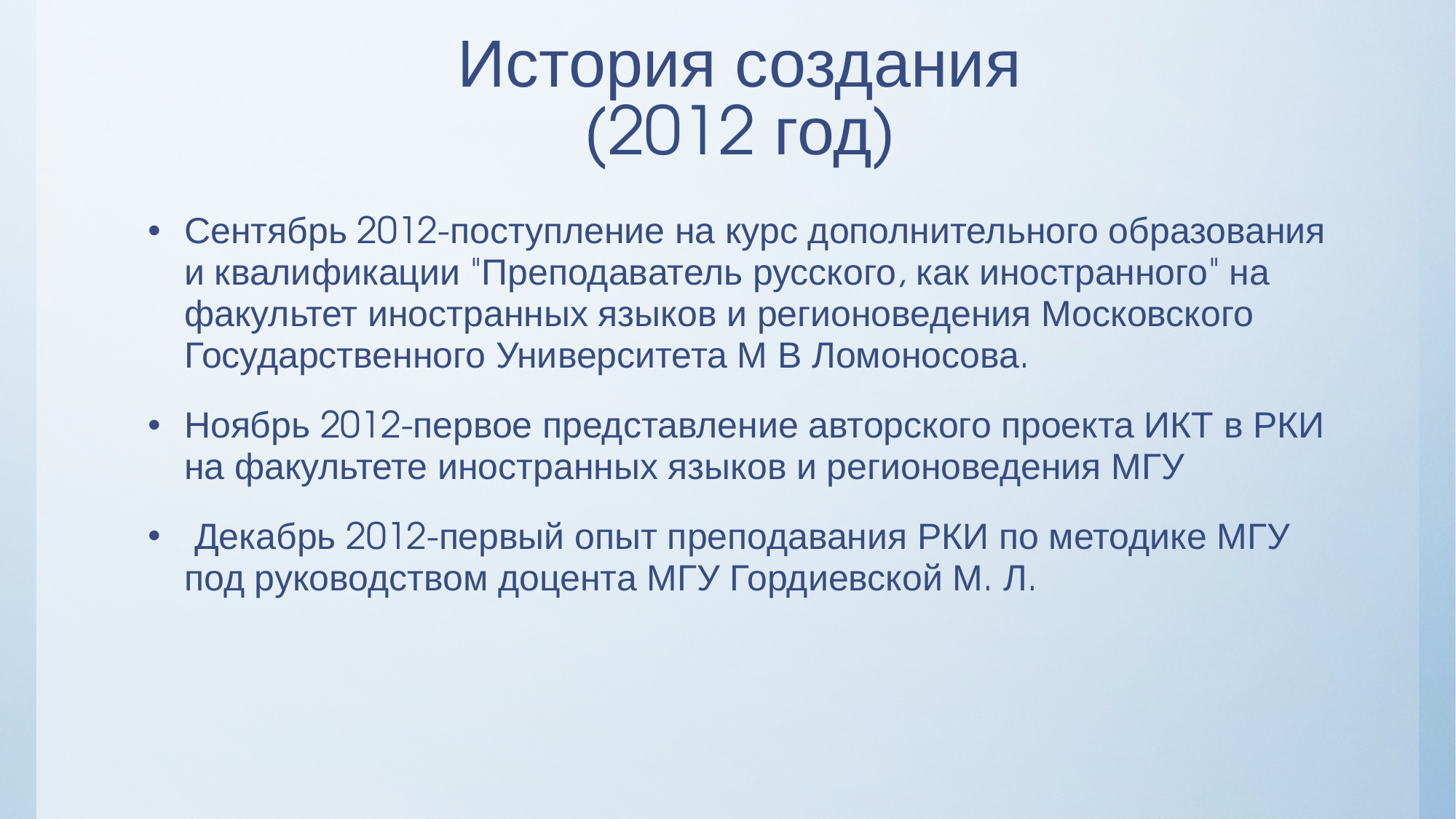

# История создания (2012 год)
Сентябрь 2012-поступление на курс дополнительного образования и квалификации "Преподаватель русского, как иностранного" на факультет иностранных языков и регионоведения Московского Государственного Университета М В Ломоносова.
Ноябрь 2012-первое представление авторского проекта ИКТ в РКИ на факультете иностранных языков и регионоведения МГУ
 Декабрь 2012-первый опыт преподавания РКИ по методике МГУ под руководством доцента МГУ Гордиевской М. Л.